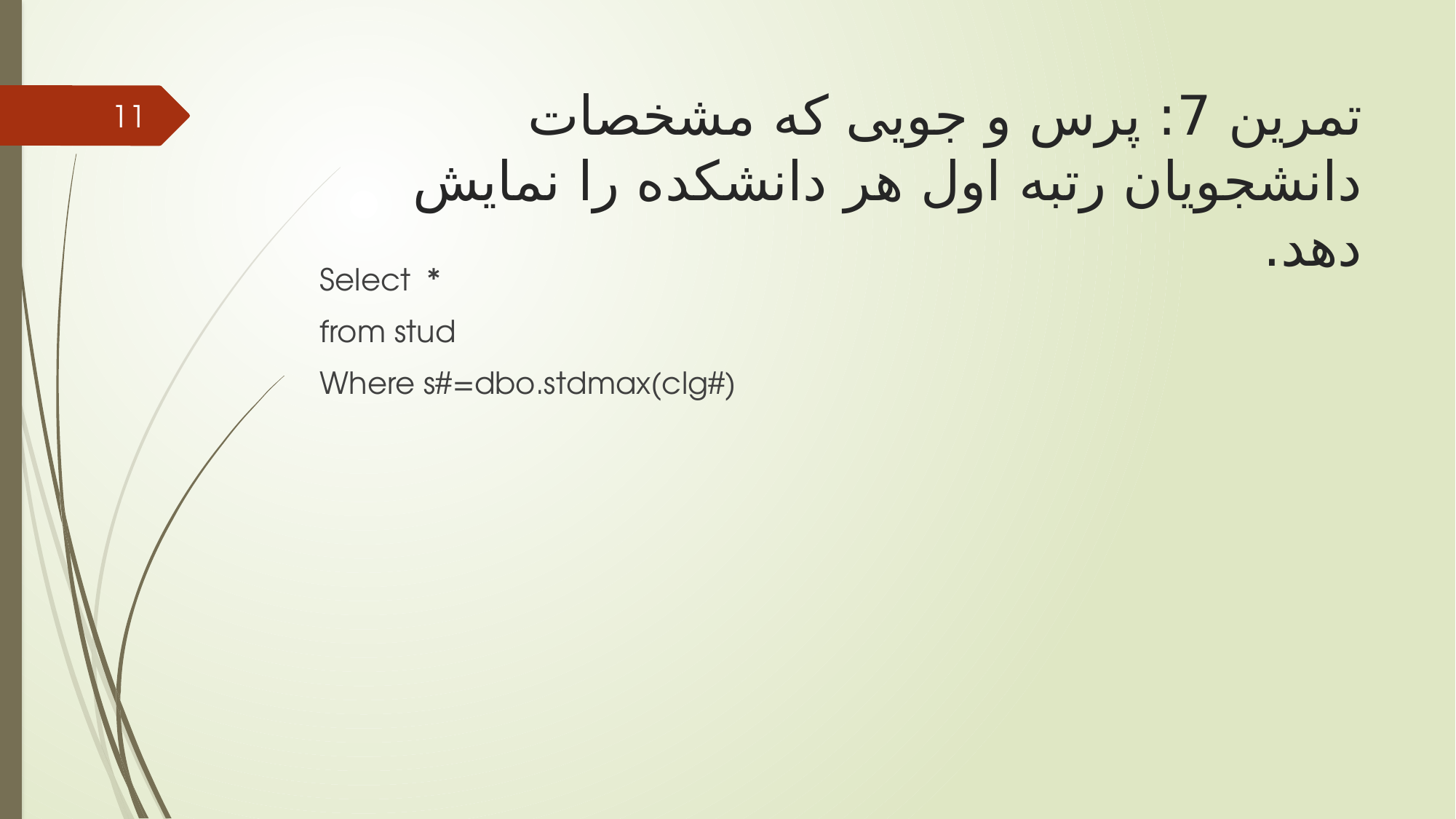

# تمرین 7: پرس و جویی که مشخصات دانشجویان رتبه اول هر دانشکده را نمایش دهد.
11
Select  *
from stud
Where s#=dbo.stdmax(clg#)